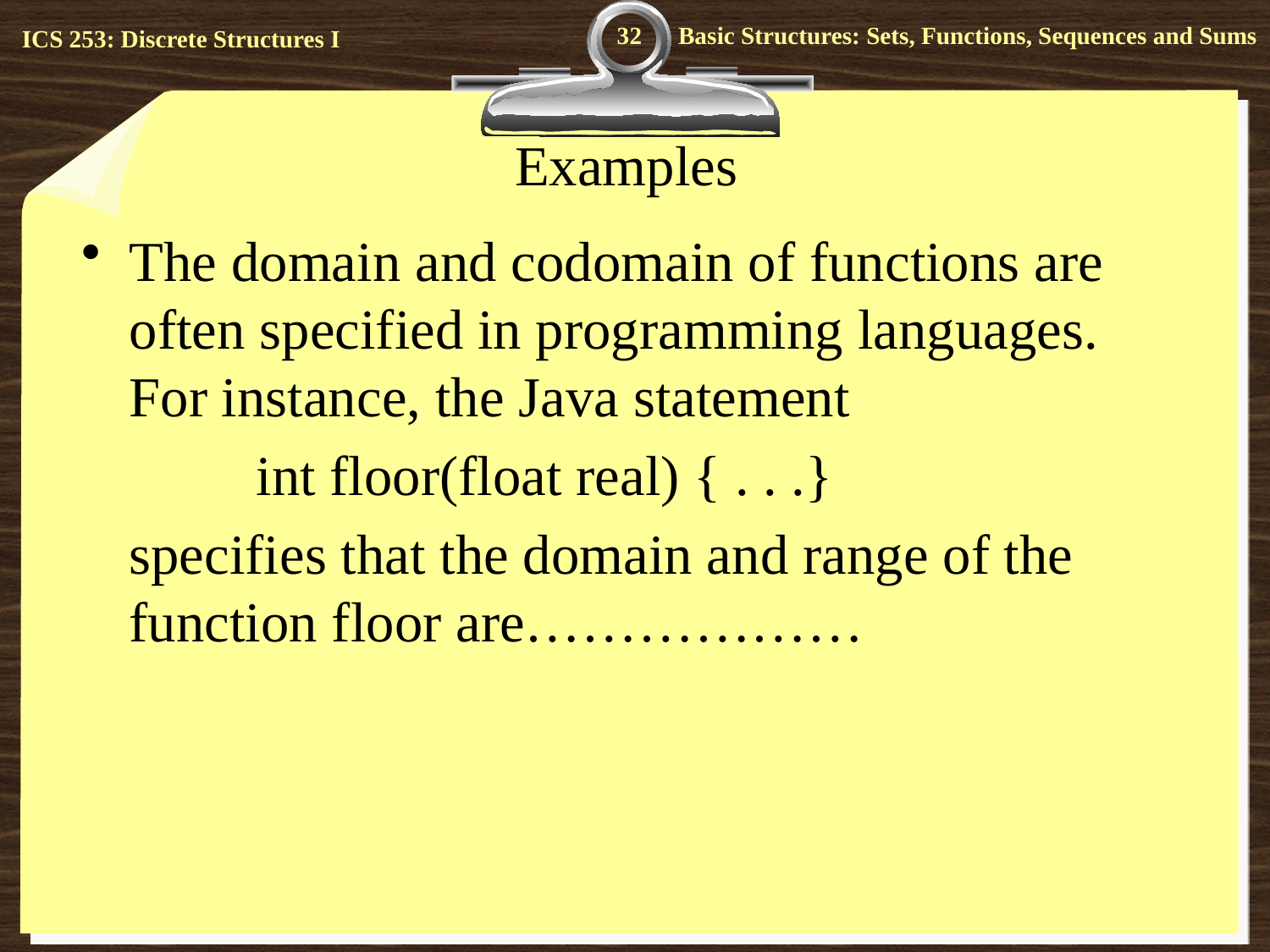

32
# Examples
The domain and codomain of functions are often specified in programming languages. For instance, the Java statement
		int floor(float real) { . . .}
	specifies that the domain and range of the function floor are………………